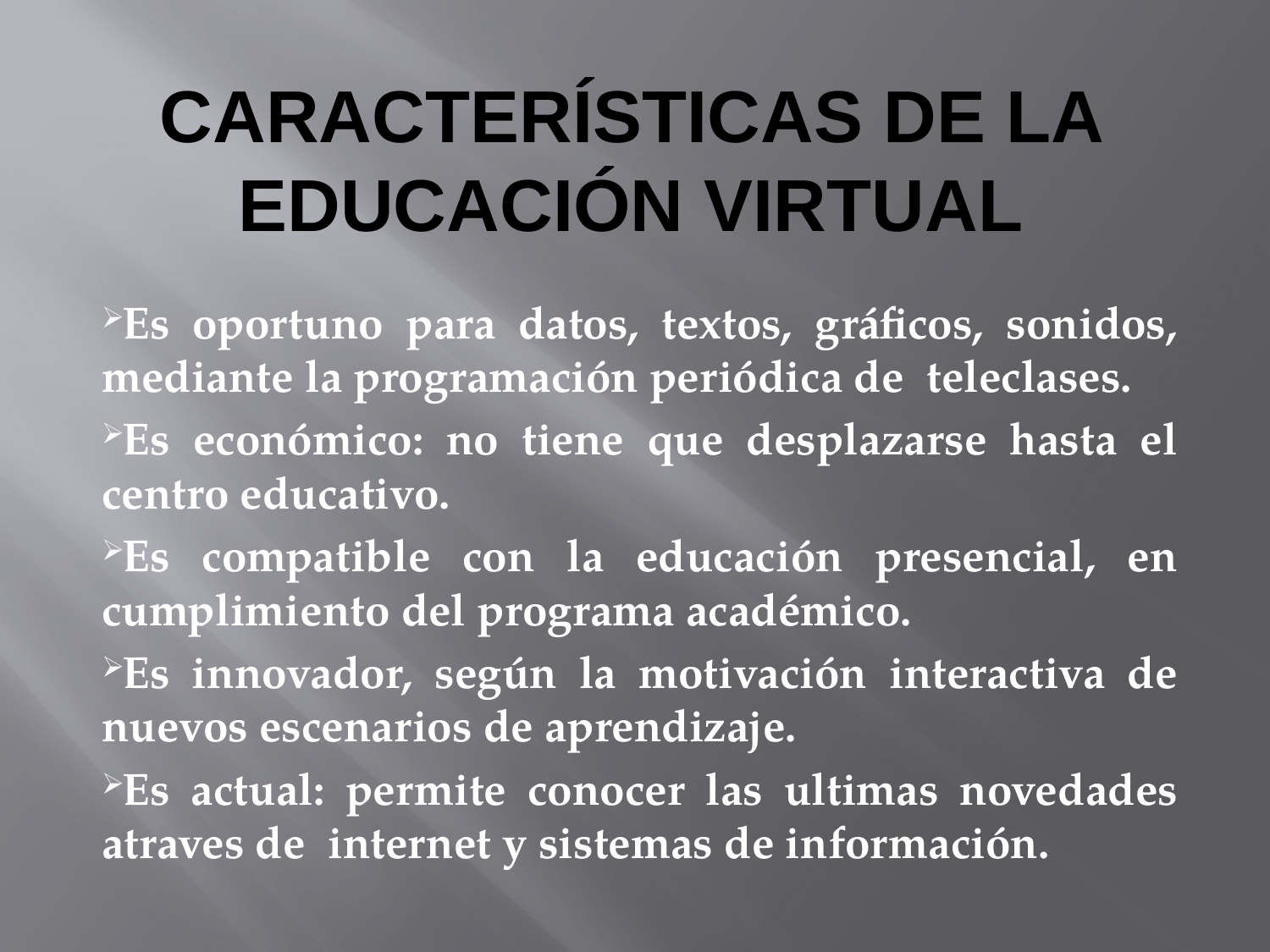

# Características de la Educación virtual
Es oportuno para datos, textos, gráficos, sonidos, mediante la programación periódica de  teleclases.
Es económico: no tiene que desplazarse hasta el centro educativo.
Es compatible con la educación presencial, en cumplimiento del programa académico.
Es innovador, según la motivación interactiva de nuevos escenarios de aprendizaje.
Es actual: permite conocer las ultimas novedades atraves de  internet y sistemas de información.